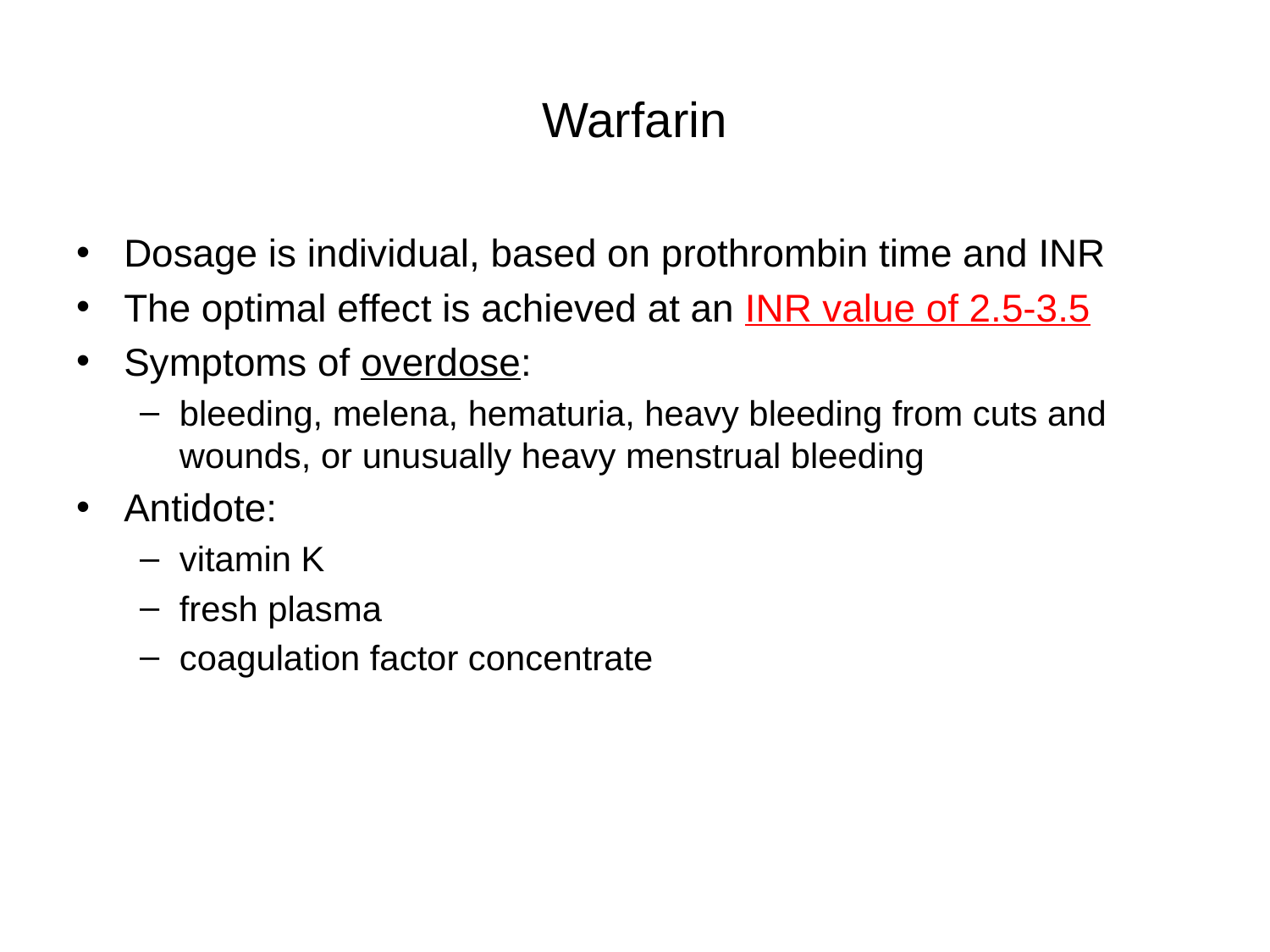

# Warfarin
Dosage is individual, based on prothrombin time and INR
The optimal effect is achieved at an INR value of 2.5-3.5
Symptoms of overdose:
bleeding, melena, hematuria, heavy bleeding from cuts and wounds, or unusually heavy menstrual bleeding
Antidote:
vitamin K
fresh plasma
coagulation factor concentrate